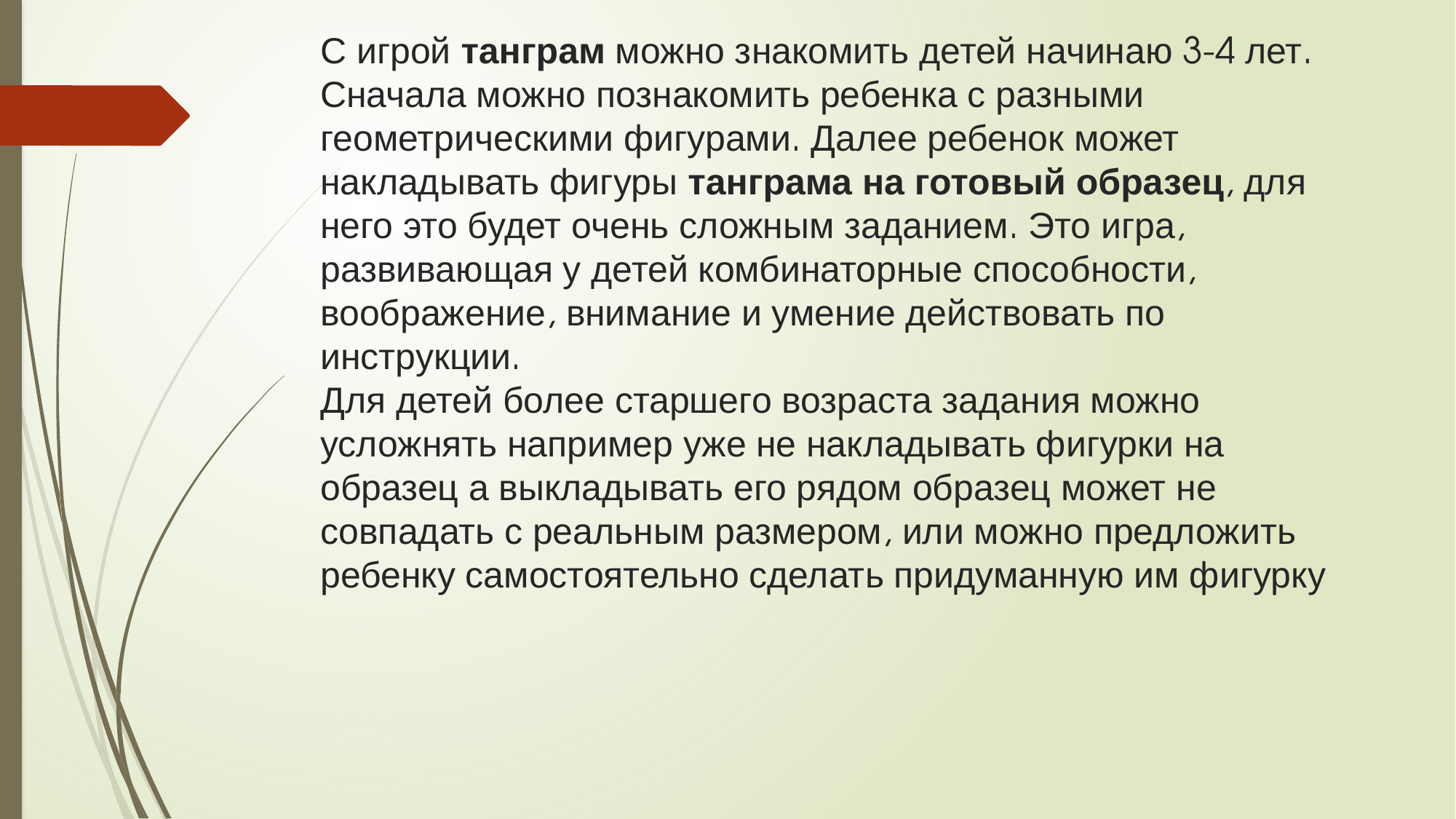

# С игрой танграм можно знакомить детей начинаю 3-4 лет. Сначала можно познакомить ребенка с разными геометрическими фигурами. Далее ребенок может накладывать фигуры танграма на готовый образец, для него это будет очень сложным заданием. Это игра, развивающая у детей комбинаторные способности, воображение, внимание и умение действовать по инструкции. Для детей более старшего возраста задания можно усложнять например уже не накладывать фигурки на образец а выкладывать его рядом образец может не совпадать с реальным размером, или можно предложить ребенку самостоятельно сделать придуманную им фигурку